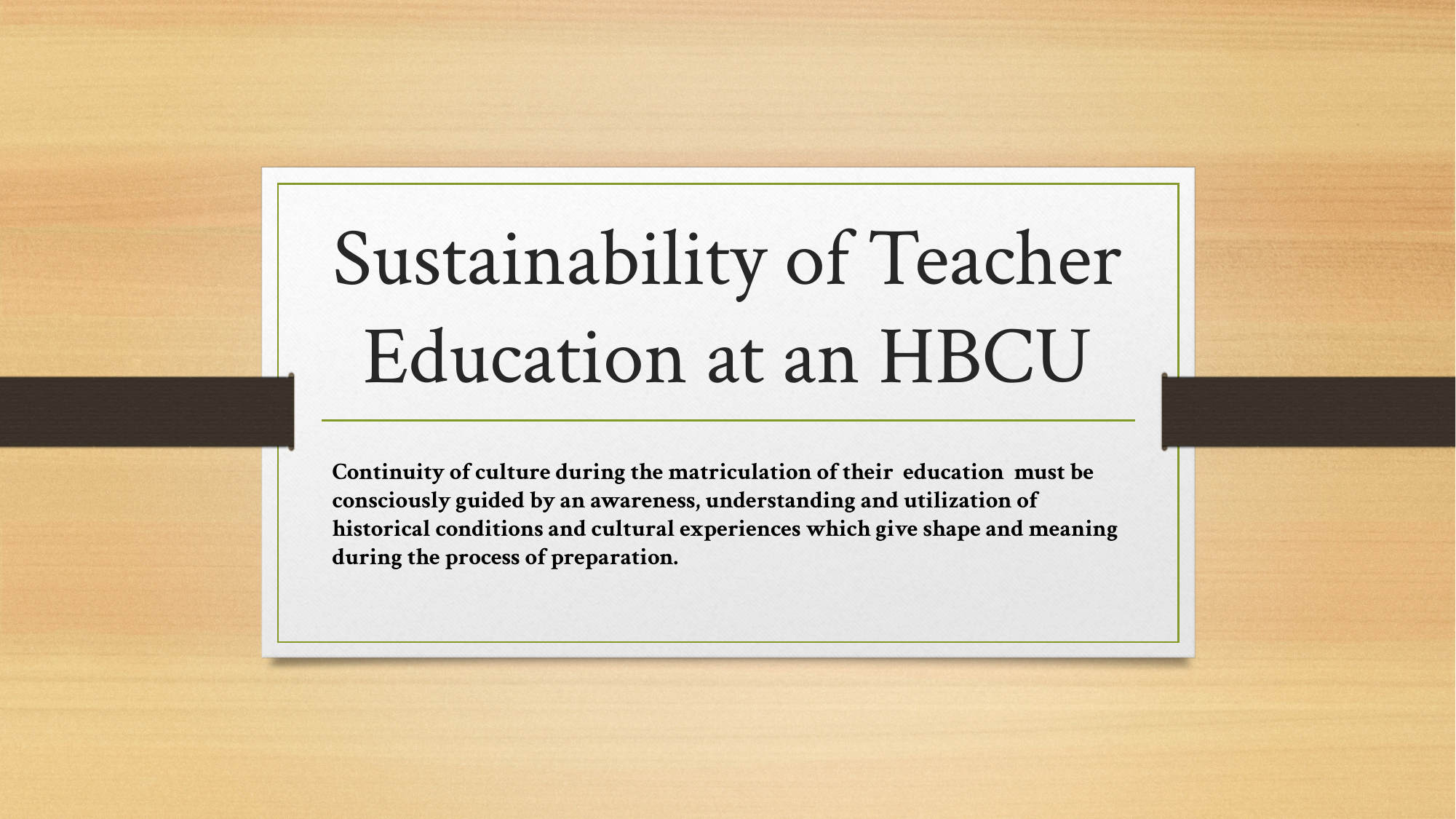

# Sustainability of Teacher Education at an HBCU

Continuity of culture during the matriculation of their  education  must be consciously guided by an awareness, understanding and utilization of historical conditions and cultural experiences which give shape and meaning during the process of preparation.